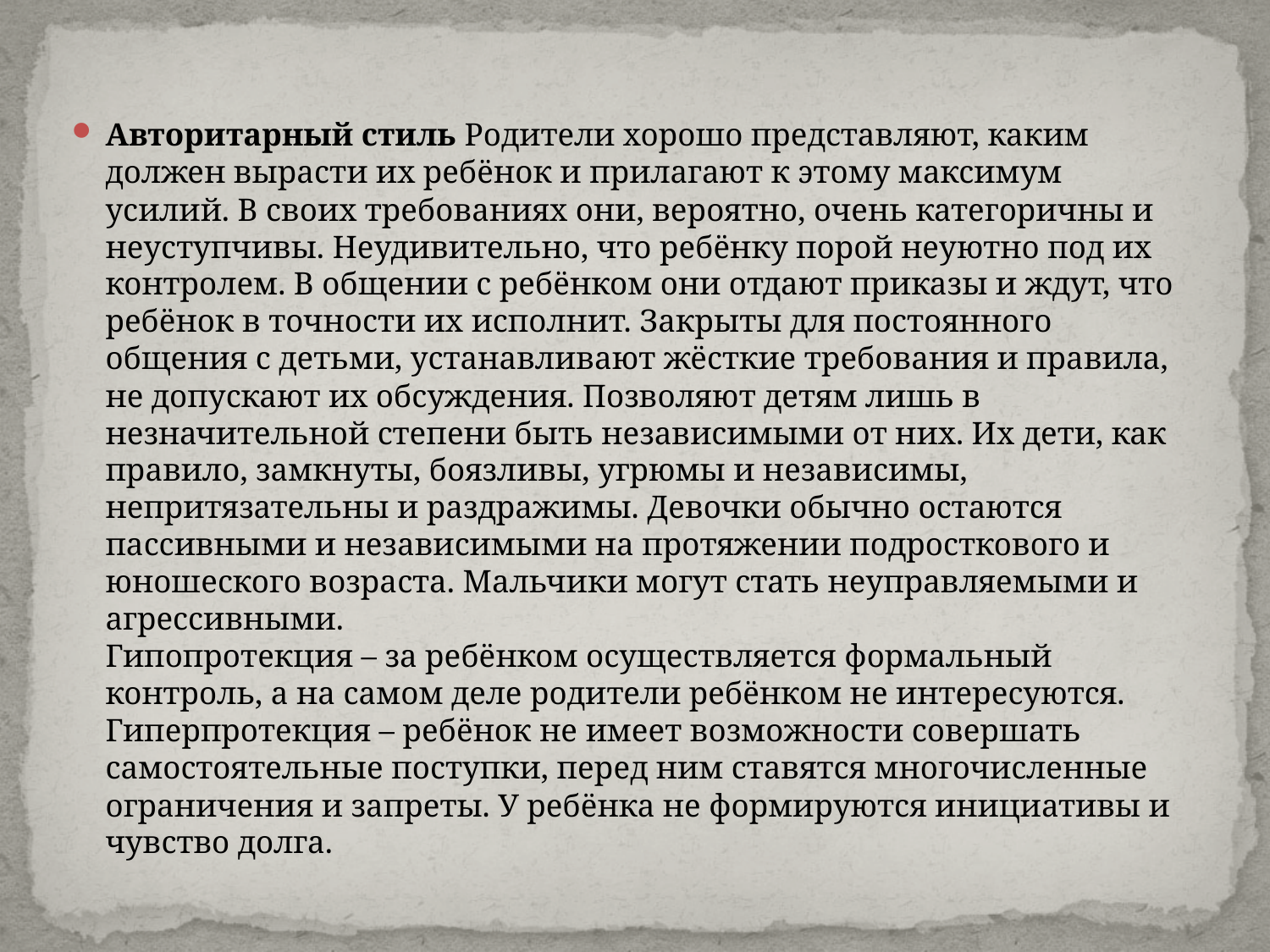

Авторитарный стиль Родители хорошо представляют, каким должен вырасти их ребёнок и прилагают к этому максимум усилий. В своих требованиях они, вероятно, очень категоричны и неуступчивы. Неудивительно, что ребёнку порой неуютно под их контролем. В общении с ребёнком они отдают приказы и ждут, что ребёнок в точности их исполнит. Закрыты для постоянного общения с детьми, устанавливают жёсткие требования и правила, не допускают их обсуждения. Позволяют детям лишь в незначительной степени быть независимыми от них. Их дети, как правило, замкнуты, боязливы, угрюмы и независимы, непритязательны и раздражимы. Девочки обычно остаются пассивными и независимыми на протяжении подросткового и юношеского возраста. Мальчики могут стать неуправляемыми и агрессивными.
Гипопротекция – за ребёнком осуществляется формальный контроль, а на самом деле родители ребёнком не интересуются.
Гиперпротекция – ребёнок не имеет возможности совершать самостоятельные поступки, перед ним ставятся многочисленные ограничения и запреты. У ребёнка не формируются инициативы и чувство долга.